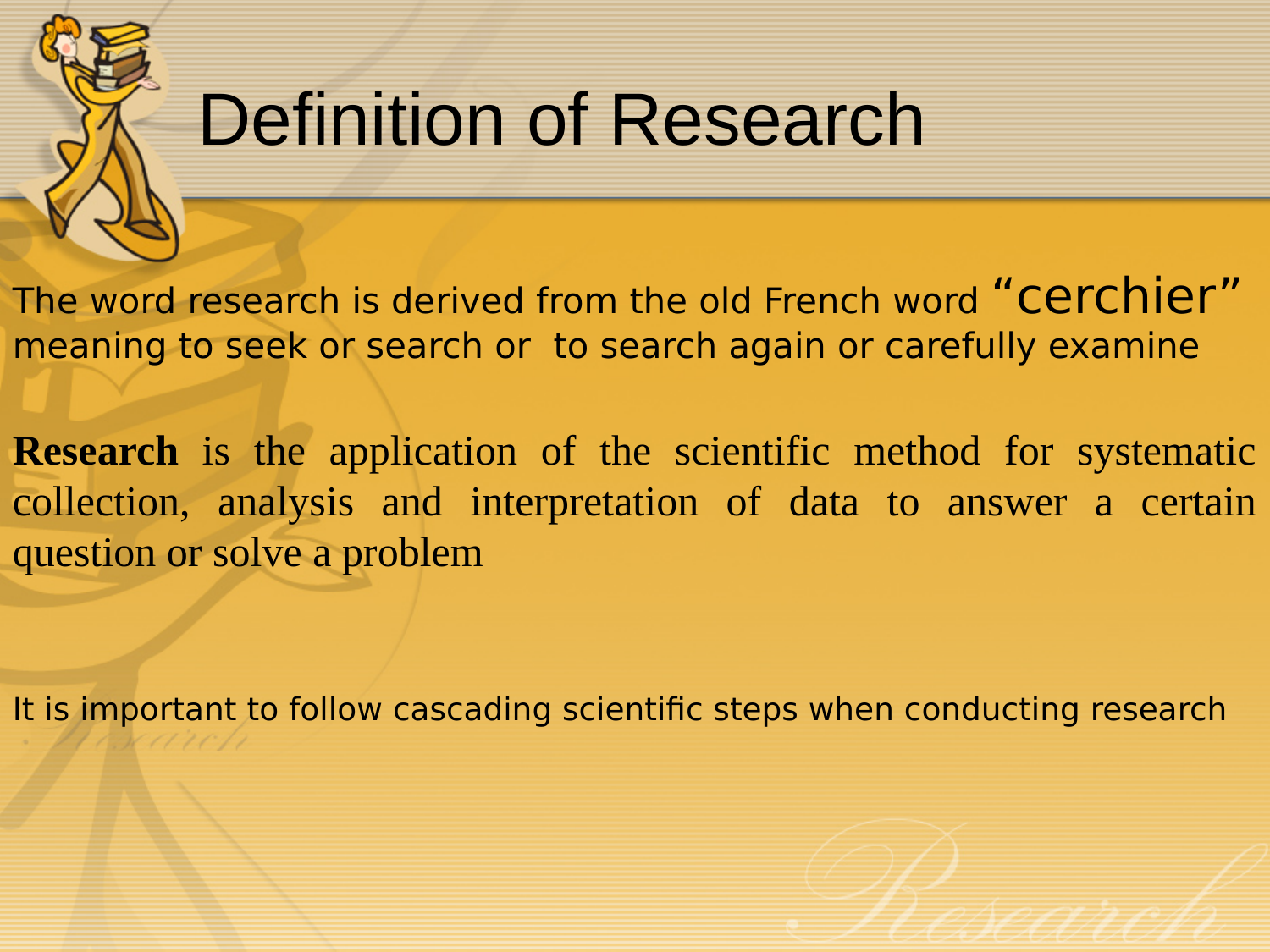

# Definition of Research
The word research is derived from the old French word “cerchier” meaning to seek or search or  to search again or carefully examine
Research is the application of the scientific method for systematic collection, analysis and interpretation of data to answer a certain question or solve a problem

It is important to follow cascading scientific steps when conducting research